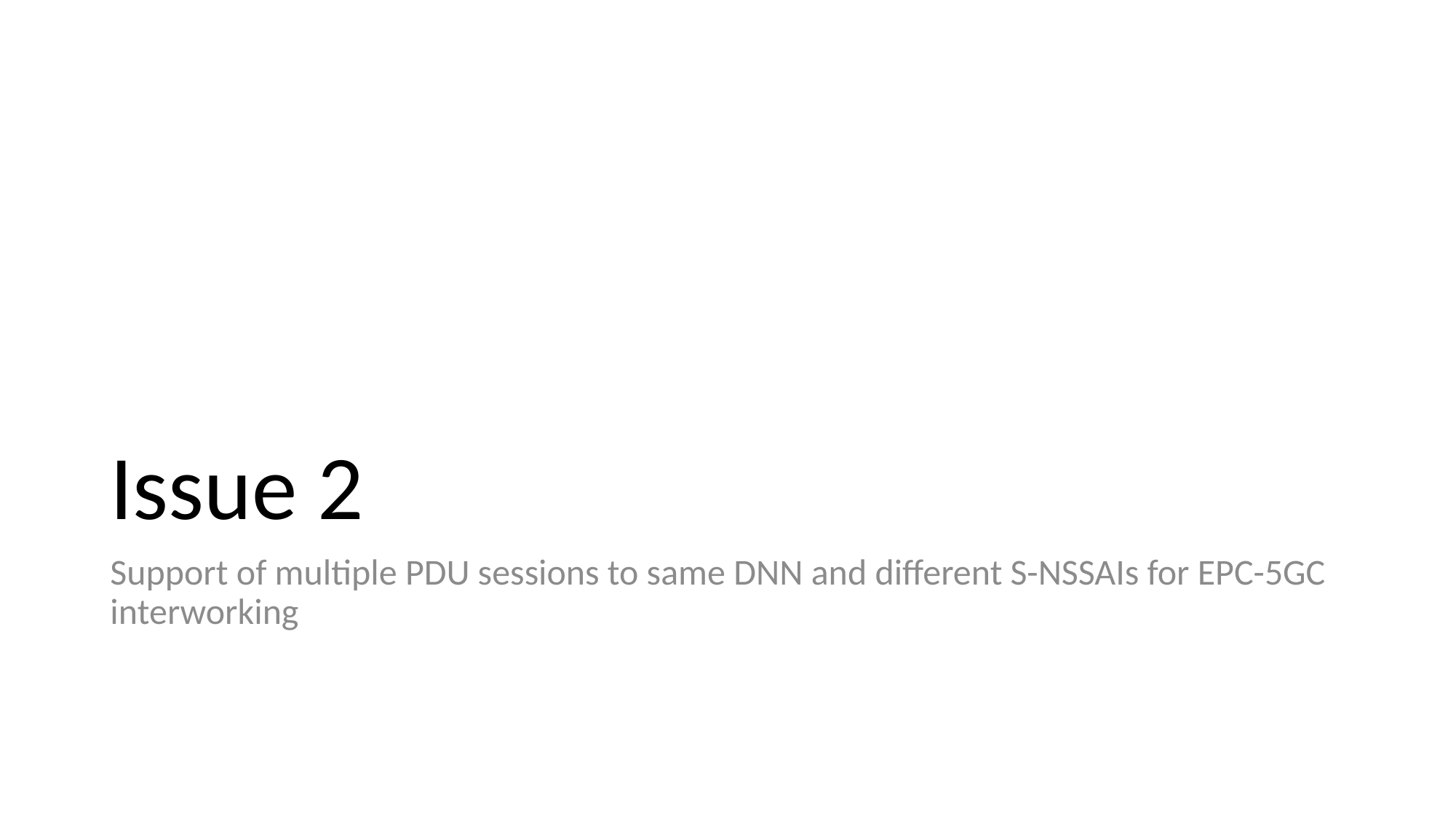

# Issue 2
Support of multiple PDU sessions to same DNN and different S-NSSAIs for EPC-5GC interworking